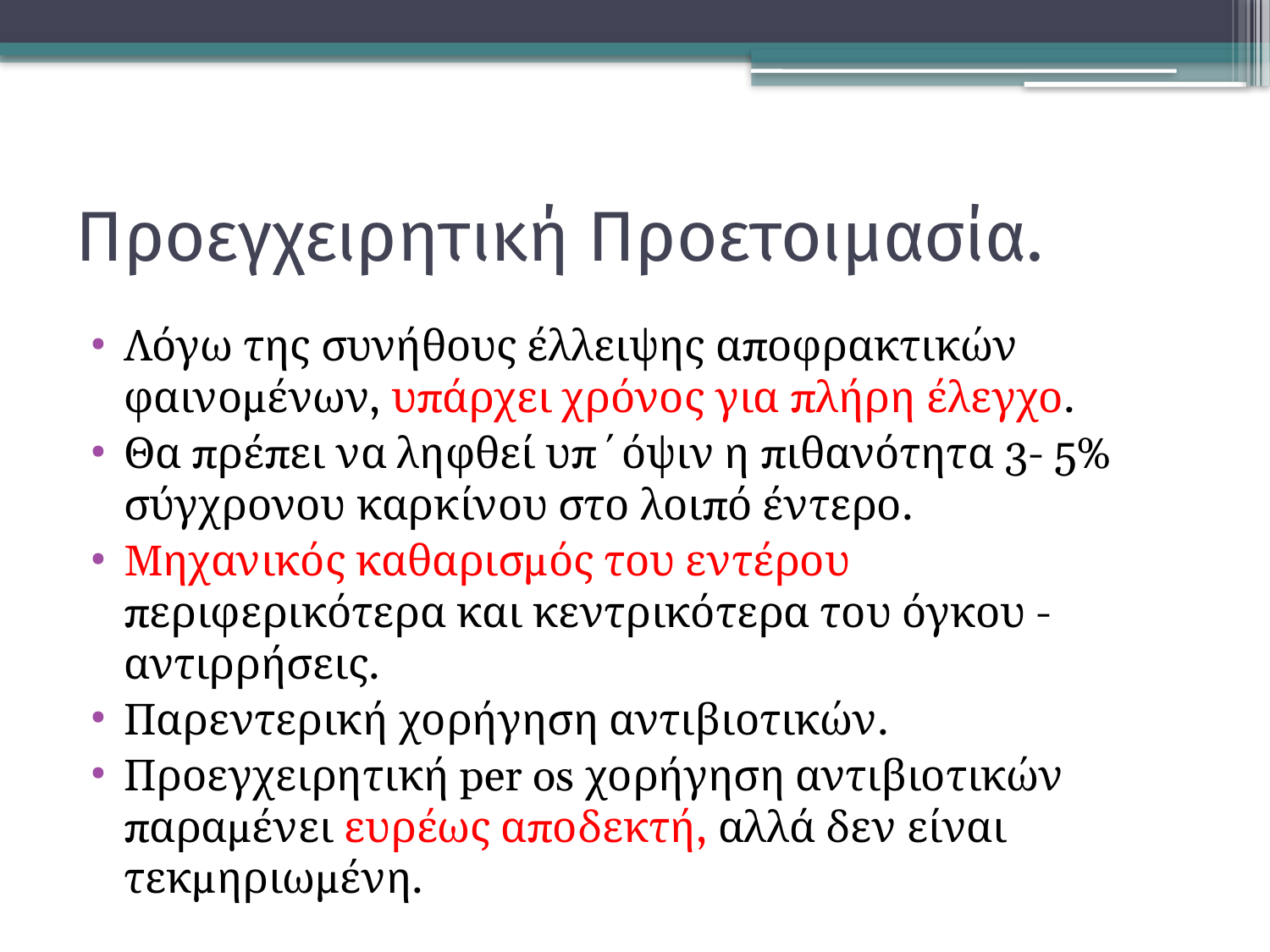

# Προεγχειρητική Προετοιμασία.
Λόγω της συνήθους έλλειψης αποφρακτικών φαινομένων, υπάρχει χρόνος για πλήρη έλεγχο.
Θα πρέπει να ληφθεί υπ΄όψιν η πιθανότητα 3- 5% σύγχρονου καρκίνου στο λοιπό έντερο.
Μηχανικός καθαρισμός του εντέρου  περιφερικότερα και κεντρικότερα του όγκου -αντιρρήσεις.
Παρεντερική χορήγηση αντιβιοτικών.
Προεγχειρητική per os χορήγηση αντιβιοτικών παραμένει ευρέως αποδεκτή, αλλά δεν είναι τεκμηριωμένη.